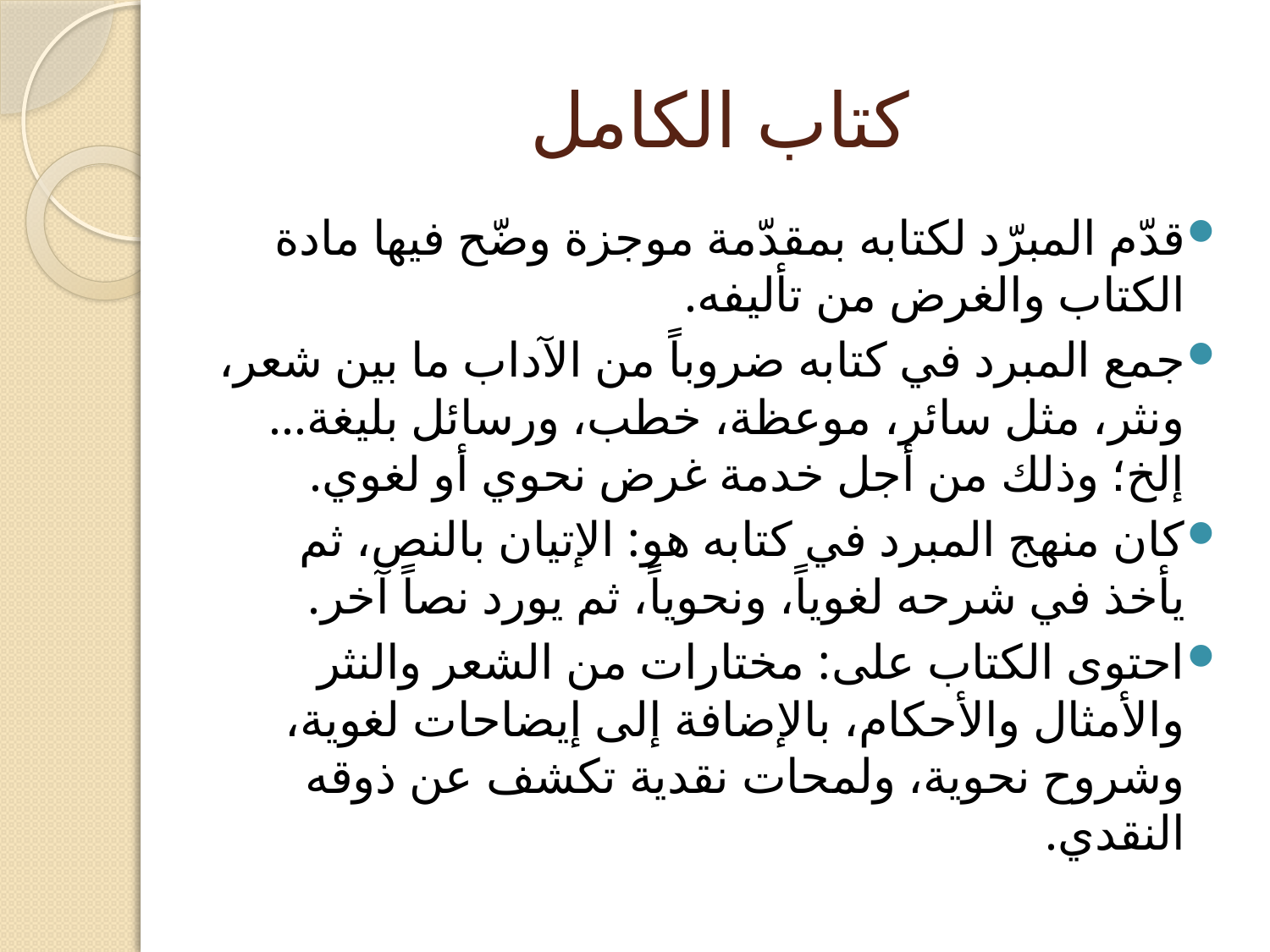

# كتاب الكامل
قدّم المبرّد لكتابه بمقدّمة موجزة وضّح فيها مادة الكتاب والغرض من تأليفه.
جمع المبرد في كتابه ضروباً من الآداب ما بين شعر، ونثر، مثل سائر، موعظة، خطب، ورسائل بليغة... إلخ؛ وذلك من أجل خدمة غرض نحوي أو لغوي.
كان منهج المبرد في كتابه هو: الإتيان بالنص، ثم يأخذ في شرحه لغوياً، ونحوياً، ثم يورد نصاً آخر.
احتوى الكتاب على: مختارات من الشعر والنثر والأمثال والأحكام، بالإضافة إلى إيضاحات لغوية، وشروح نحوية، ولمحات نقدية تكشف عن ذوقه النقدي.